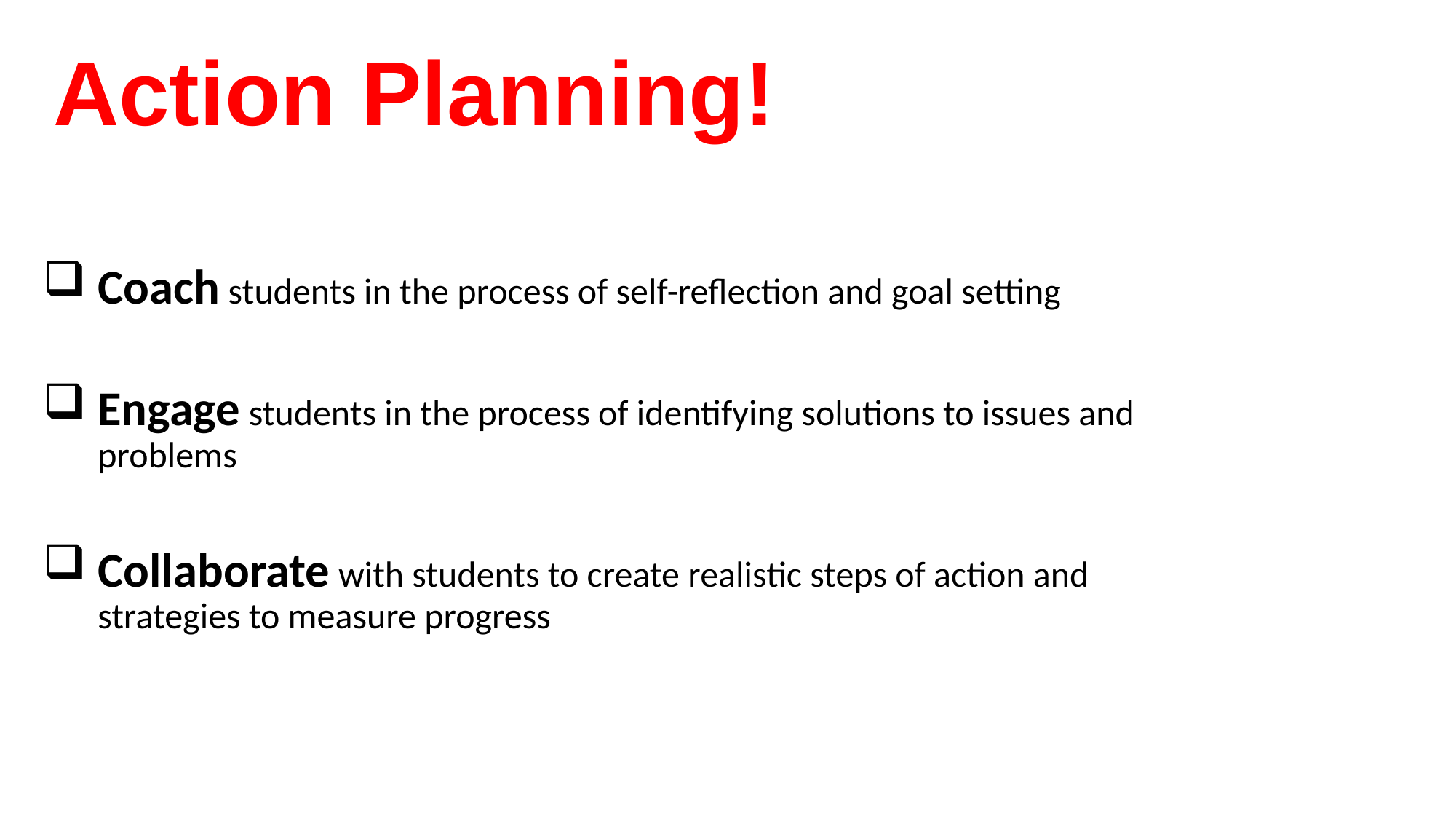

# Action Planning!

Coach students in the process of self-reflection and goal setting

Engage students in the process of identifying solutions to issues and problems

Collaborate with students to create realistic steps of action and strategies to measure progress